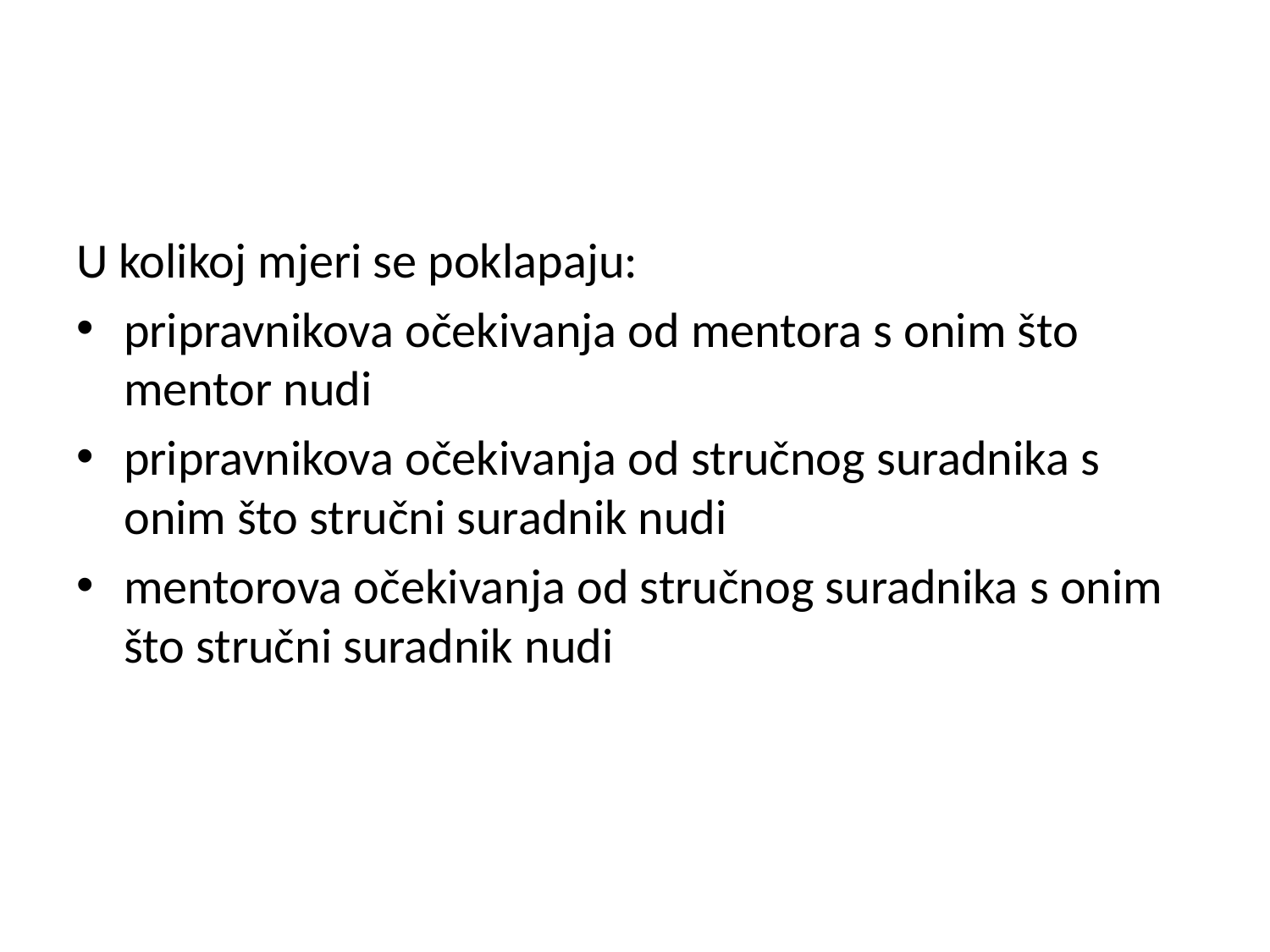

#
U kolikoj mjeri se poklapaju:
pripravnikova očekivanja od mentora s onim što mentor nudi
pripravnikova očekivanja od stručnog suradnika s onim što stručni suradnik nudi
mentorova očekivanja od stručnog suradnika s onim što stručni suradnik nudi